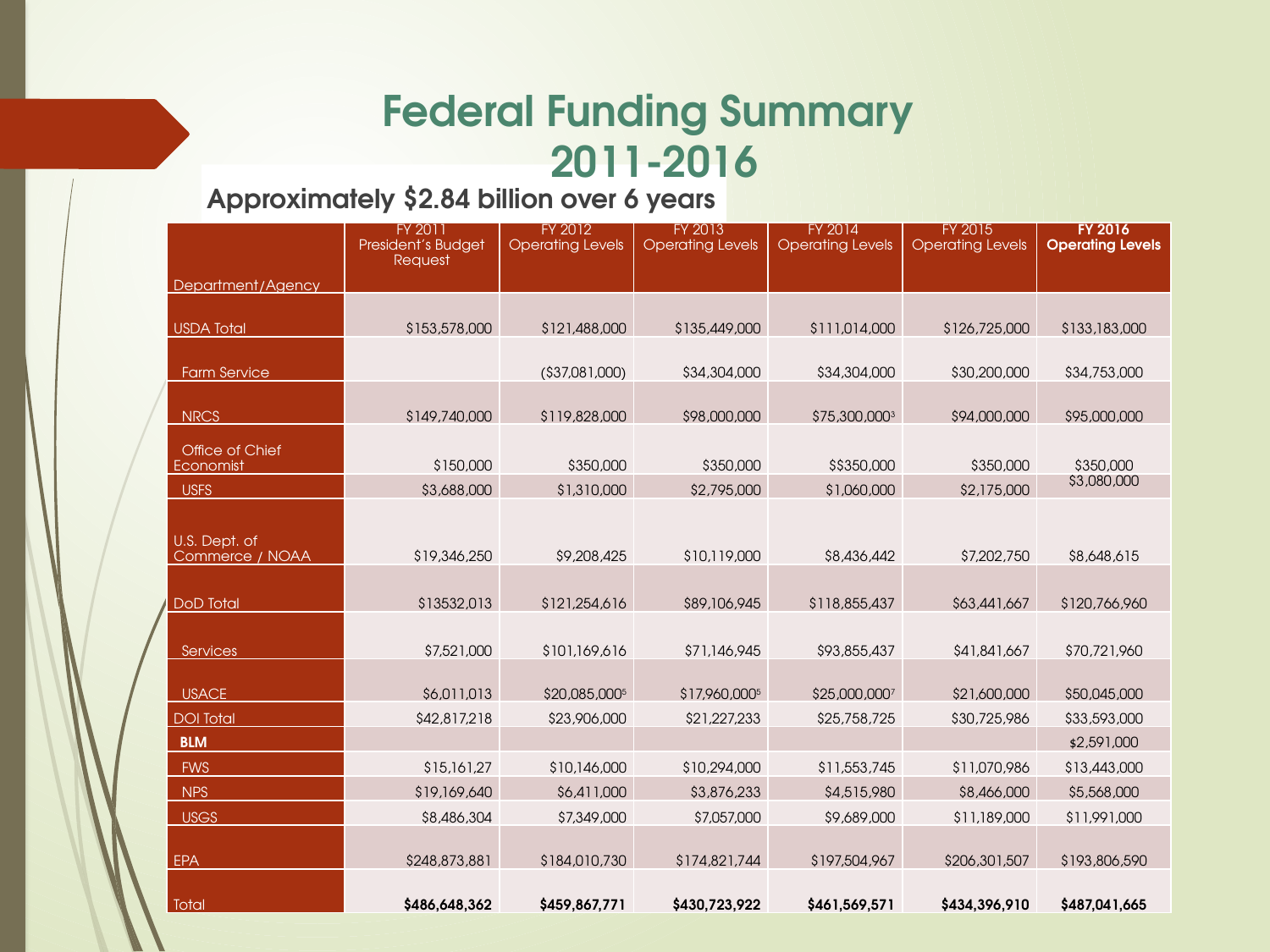

# Federal Funding Summary 2011-2016

Approximately $2.84 billion over 6 years

| Department/Agency | FY 2011 President’s Budget Request | FY 2012 Operating Levels | FY 2013 Operating Levels | FY 2014 Operating Levels | FY 2015 Operating Levels | FY 2016 Operating Levels |
| --- | --- | --- | --- | --- | --- | --- |
| USDA Total | $153,578,000 | $121,488,000 | $135,449,000 | $111,014,000 | $126,725,000 | $133,183,000 |
| Farm Service |  | ($37,081,000) | $34,304,000 | $34,304,000 | $30,200,000 | $34,753,000 |
| NRCS | $149,740,000 | $119,828,000 | $98,000,000 | $75,300,0003 | $94,000,000 | $95,000,000 |
| Office of Chief Economist | $150,000 | $350,000 | $350,000 | $$350,000 | $350,000 | $350,000 |
| USFS | $3,688,000 | $1,310,000 | $2,795,000 | $1,060,000 | $2,175,000 | $3,080,000 |
| U.S. Dept. of Commerce / NOAA | $19,346,250 | $9,208,425 | $10,119,000 | $8,436,442 | $7,202,750 | $8,648,615 |
| DoD Total | $13532,013 | $121,254,616 | $89,106,945 | $118,855,437 | $63,441,667 | $120,766,960 |
| Services | $7,521,000 | $101,169,616 | $71,146,945 | $93,855,437 | $41,841,667 | $70,721,960 |
| USACE | $6,011,013 | $20,085,0005 | $17,960,0005 | $25,000,0007 | $21,600,000 | $50,045,000 |
| DOI Total | $42,817,218 | $23,906,000 | $21,227,233 | $25,758,725 | $30,725,986 | $33,593,000 |
| BLM |  |  |  |  |  | $2,591,000 |
| FWS | $15,161,27 | $10,146,000 | $10,294,000 | $11,553,745 | $11,070,986 | $13,443,000 |
| NPS | $19,169,640 | $6,411,000 | $3,876,233 | $4,515,980 | $8,466,000 | $5,568,000 |
| USGS | $8,486,304 | $7,349,000 | $7,057,000 | $9,689,000 | $11,189,000 | $11,991,000 |
| EPA | $248,873,881 | $184,010,730 | $174,821,744 | $197,504,967 | $206,301,507 | $193,806,590 |
| Total | $486,648,362 | $459,867,771 | $430,723,922 | $461,569,571 | $434,396,910 | $487,041,665 |